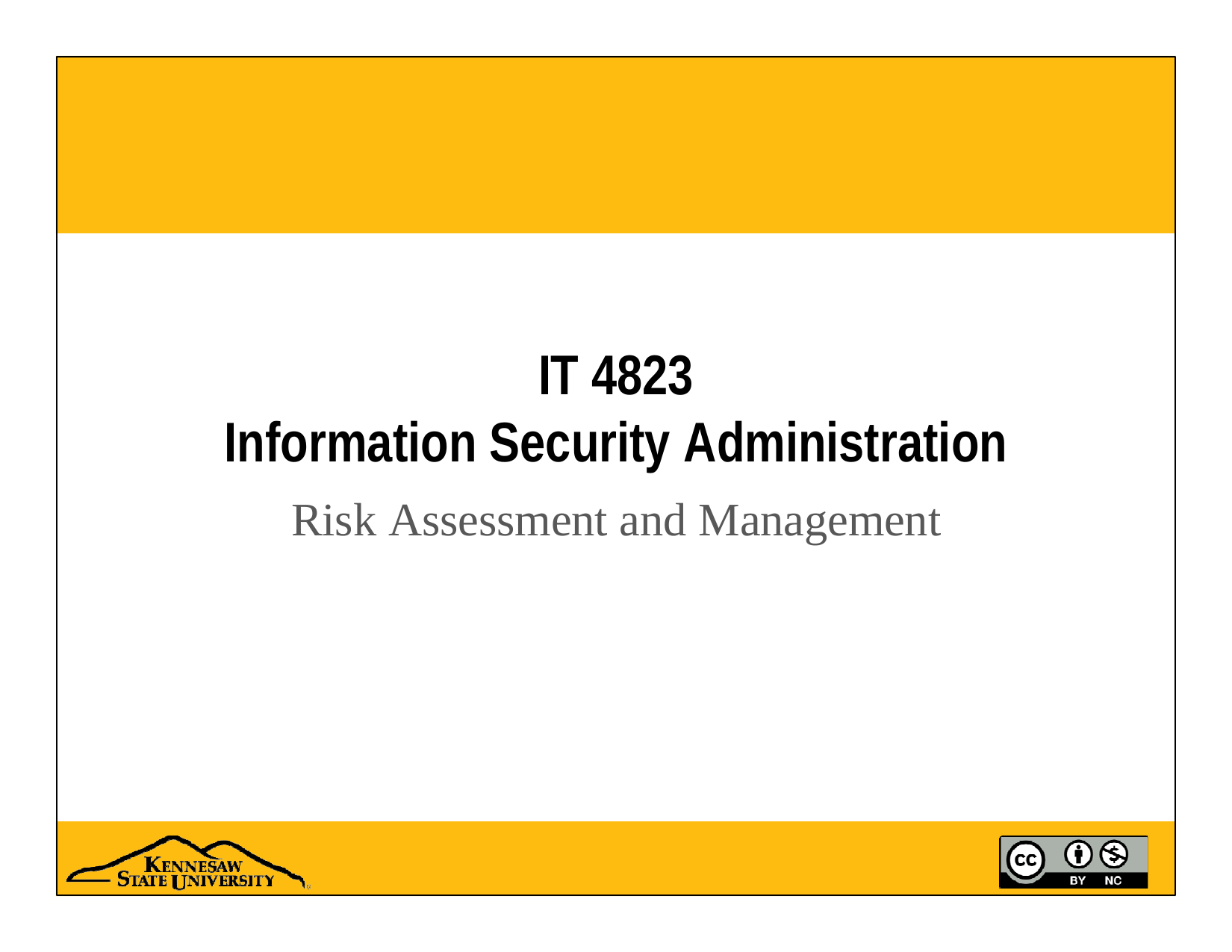

# IT 4823
Information Security Administration
Risk Assessment and Management